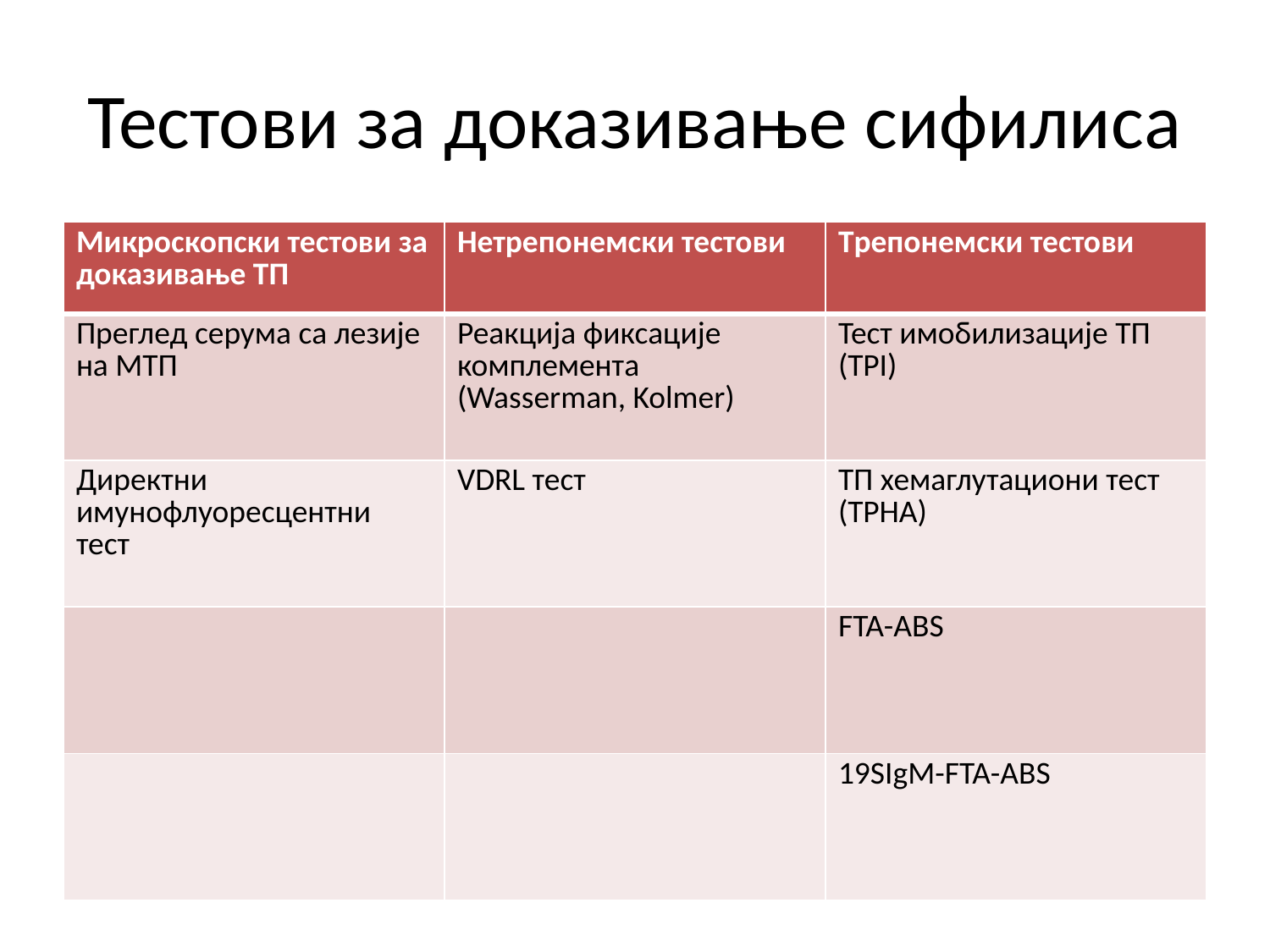

# Тестови за доказивање сифилиса
| Микроскопски тестови за доказивање ТП | Нетрепонемски тестови | Трепонемски тестови |
| --- | --- | --- |
| Преглед серума са лезије на МТП | Реакција фиксације комплемента (Wasserman, Kolmer) | Тест имобилизације ТП (TPI) |
| Директни имунофлуоресцентни тест | VDRL тест | TП хемаглутациони тест (TPHA) |
|  |  | FTA-ABS |
|  |  | 19SIgM-FTA-ABS |